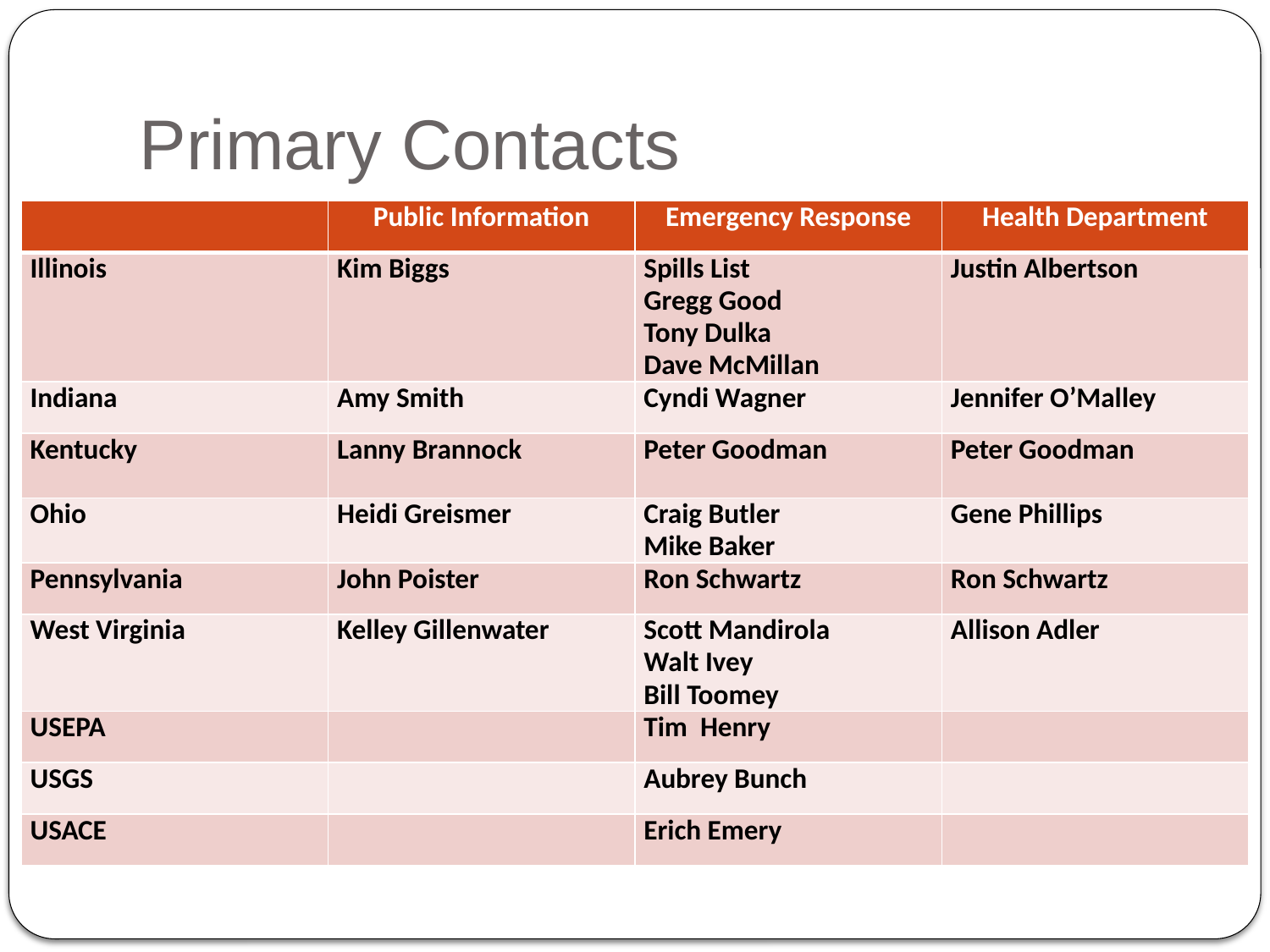

# Primary Contacts
|  | Public Information | Emergency Response | Health Department |
| --- | --- | --- | --- |
| Illinois | Kim Biggs | Spills List Gregg Good Tony Dulka Dave McMillan | Justin Albertson |
| Indiana | Amy Smith | Cyndi Wagner | Jennifer O’Malley |
| Kentucky | Lanny Brannock | Peter Goodman | Peter Goodman |
| Ohio | Heidi Greismer | Craig Butler Mike Baker | Gene Phillips |
| Pennsylvania | John Poister | Ron Schwartz | Ron Schwartz |
| West Virginia | Kelley Gillenwater | Scott Mandirola Walt Ivey Bill Toomey | Allison Adler |
| USEPA |  | Tim Henry |  |
| USGS |  | Aubrey Bunch |  |
| USACE |  | Erich Emery |  |